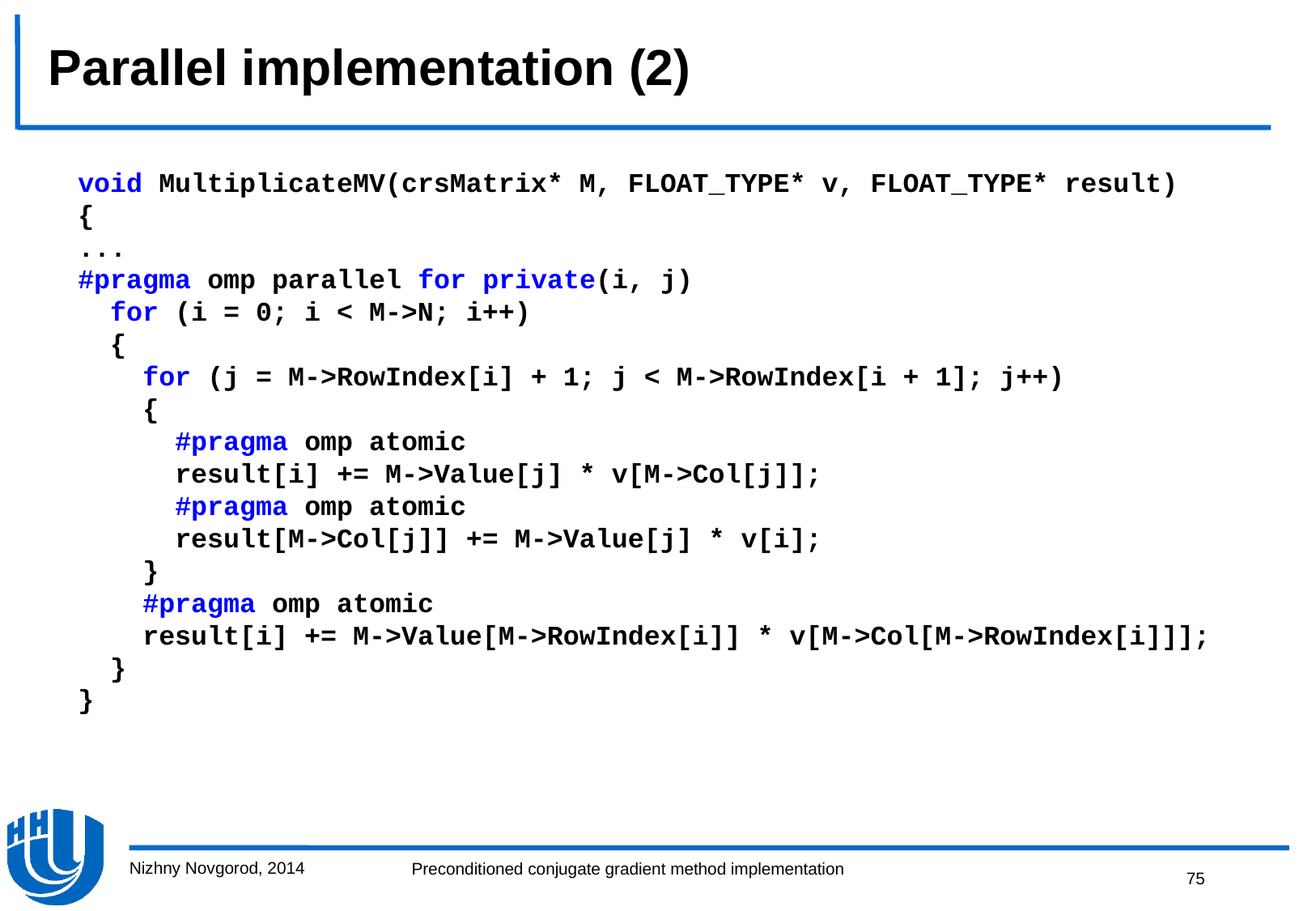

# Parallel implementation (2)
void MultiplicateMV(crsMatrix* M, FLOAT_TYPE* v, FLOAT_TYPE* result)
{
...
#pragma omp parallel for private(i, j)
  for (i = 0; i < M->N; i++)
  {
    for (j = M->RowIndex[i] + 1; j < M->RowIndex[i + 1]; j++)
    {
      #pragma omp atomic
      result[i] += M->Value[j] * v[M->Col[j]];
      #pragma omp atomic
      result[M->Col[j]] += M->Value[j] * v[i];
    }
    #pragma omp atomic
    result[i] += M->Value[M->RowIndex[i]] * v[M->Col[M->RowIndex[i]]];
  }
}

Nizhny Novgorod, 2014
75
Preconditioned conjugate gradient method implementation